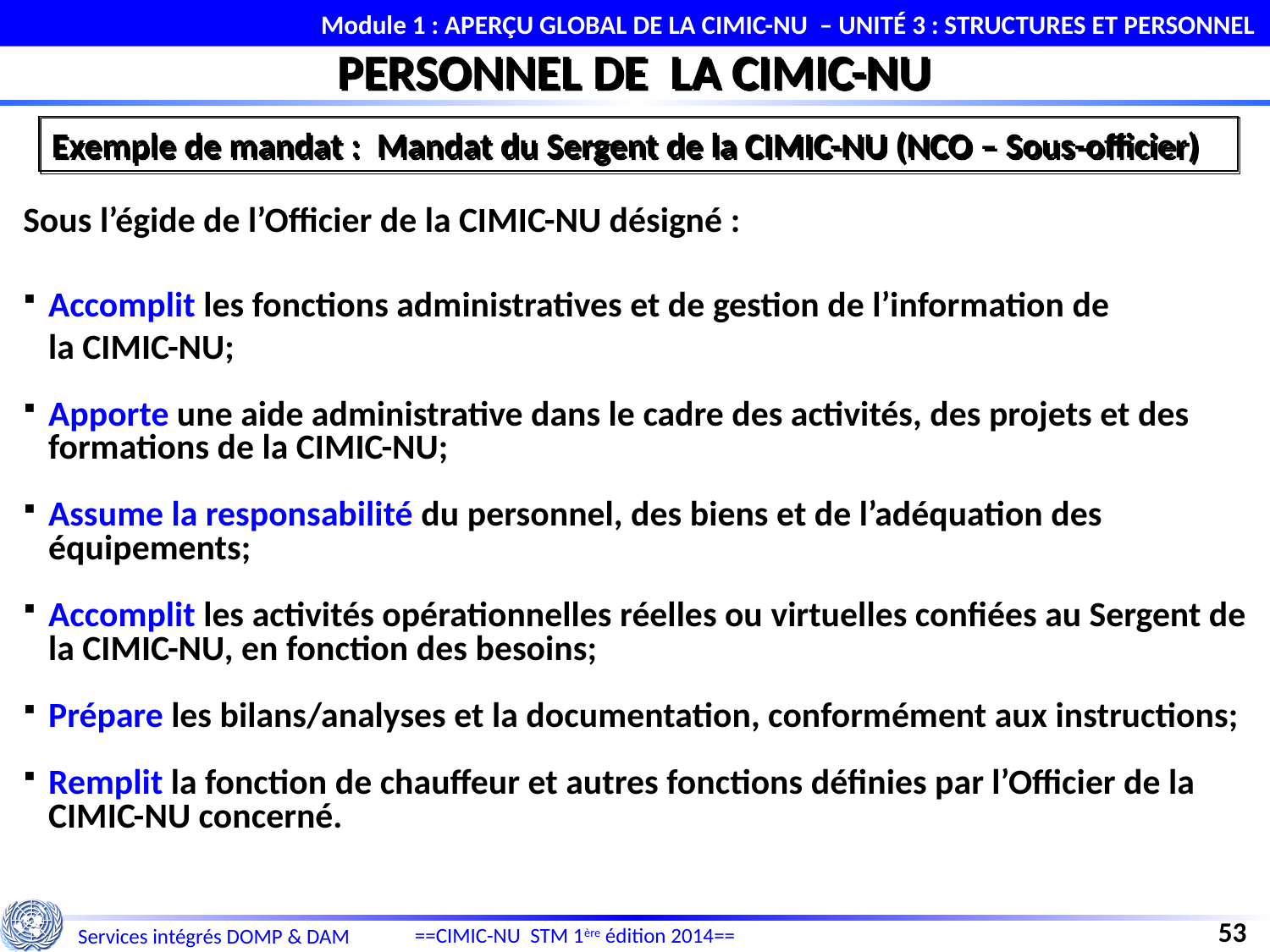

Module 1 : APERÇU GLOBAL DE LA CIMIC-NU  – UNITÉ 3 : STRUCTURES ET PERSONNEL
PERSONNEL DE  LA CIMIC-NU
Exemple de mandat :  Mandat du Sergent de la CIMIC-NU (NCO – Sous-officier)
Sous l’égide de l’Officier de la CIMIC-NU désigné :

Accomplit les fonctions administratives et de gestion de l’information de
la CIMIC-NU;

Apporte une aide administrative dans le cadre des activités, des projets et des formations de la CIMIC-NU;

Assume la responsabilité du personnel, des biens et de l’adéquation des équipements;

Accomplit les activités opérationnelles réelles ou virtuelles confiées au Sergent de la CIMIC-NU, en fonction des besoins;

Prépare les bilans/analyses et la documentation, conformément aux instructions;

Remplit la fonction de chauffeur et autres fonctions définies par l’Officier de la CIMIC-NU concerné.
53
==CIMIC-NU  STM 1ère édition 2014==
Services intégrés DOMP & DAM